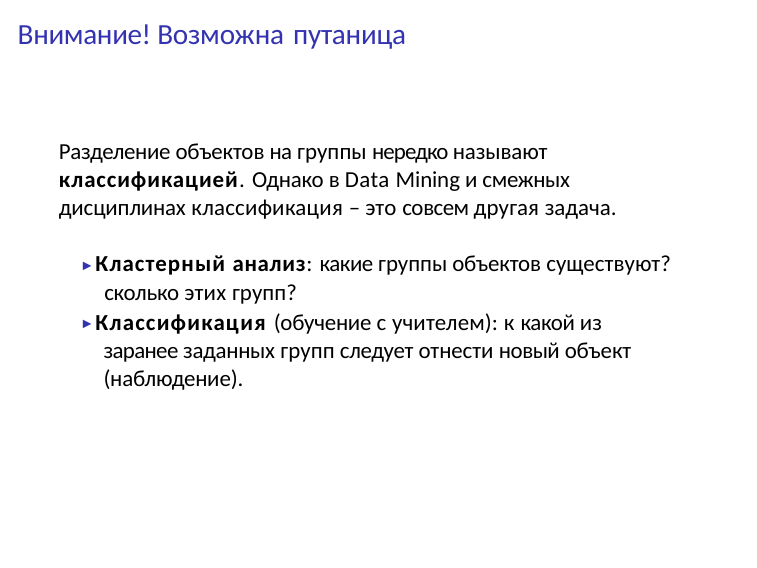

# Внимание! Возможна путаница
Разделение объектов на группы нередко называют  классификацией. Однако в Data Mining и смежных  дисциплинах классификация – это совсем другая задача.

► Кластерный анализ: какие группы объектов существуют?  сколько этих групп?
► Классификация (обучение с учителем): к какой из  заранее заданных групп следует отнести новый объект  (наблюдение).